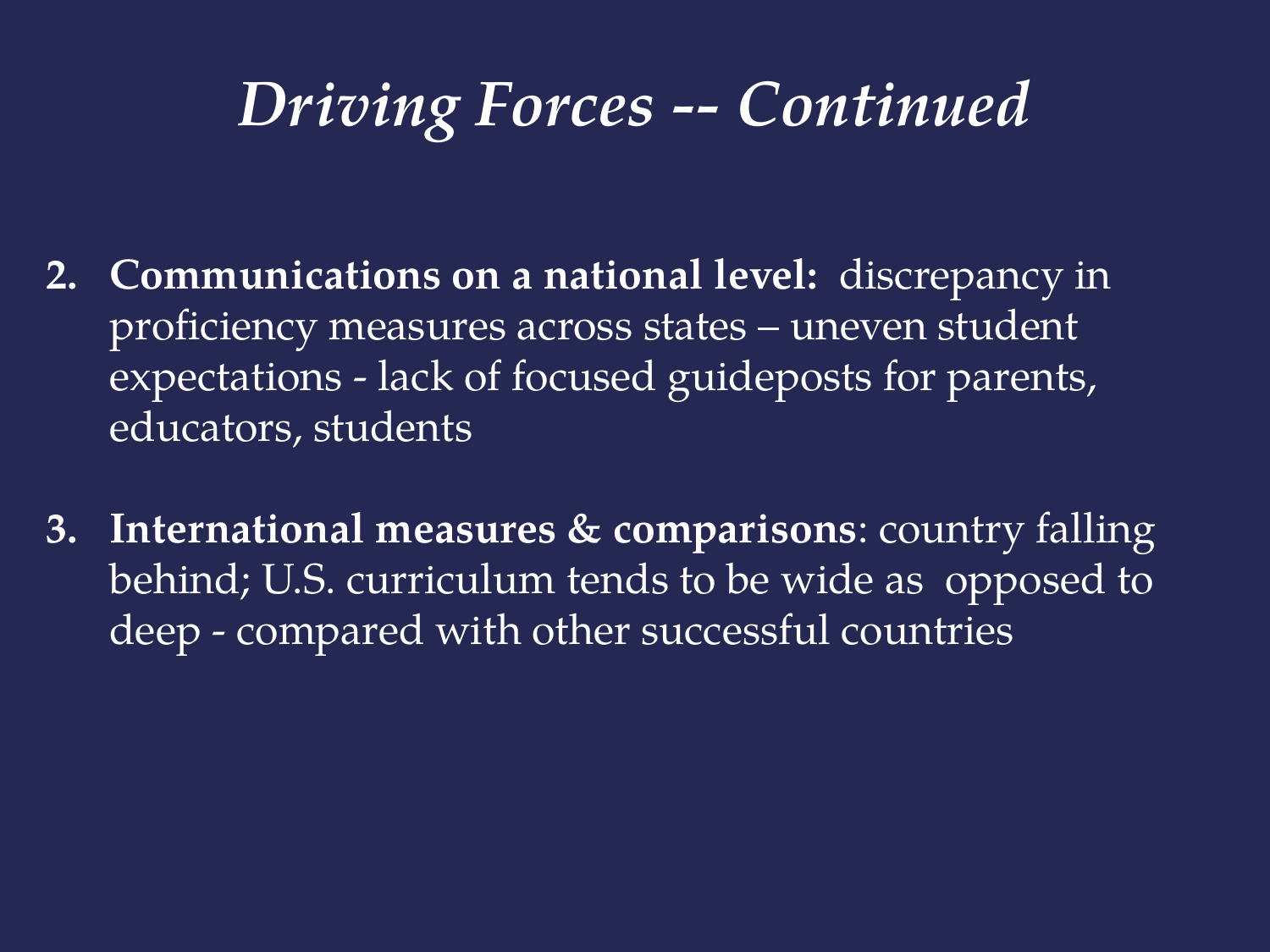

Driving Forces -- Continued
Communications on a national level:  discrepancy in proficiency measures across states – uneven student expectations - lack of focused guideposts for parents, educators, students

International measures & comparisons: country falling behind; U.S. curriculum tends to be wide as  opposed to deep - compared with other successful countries